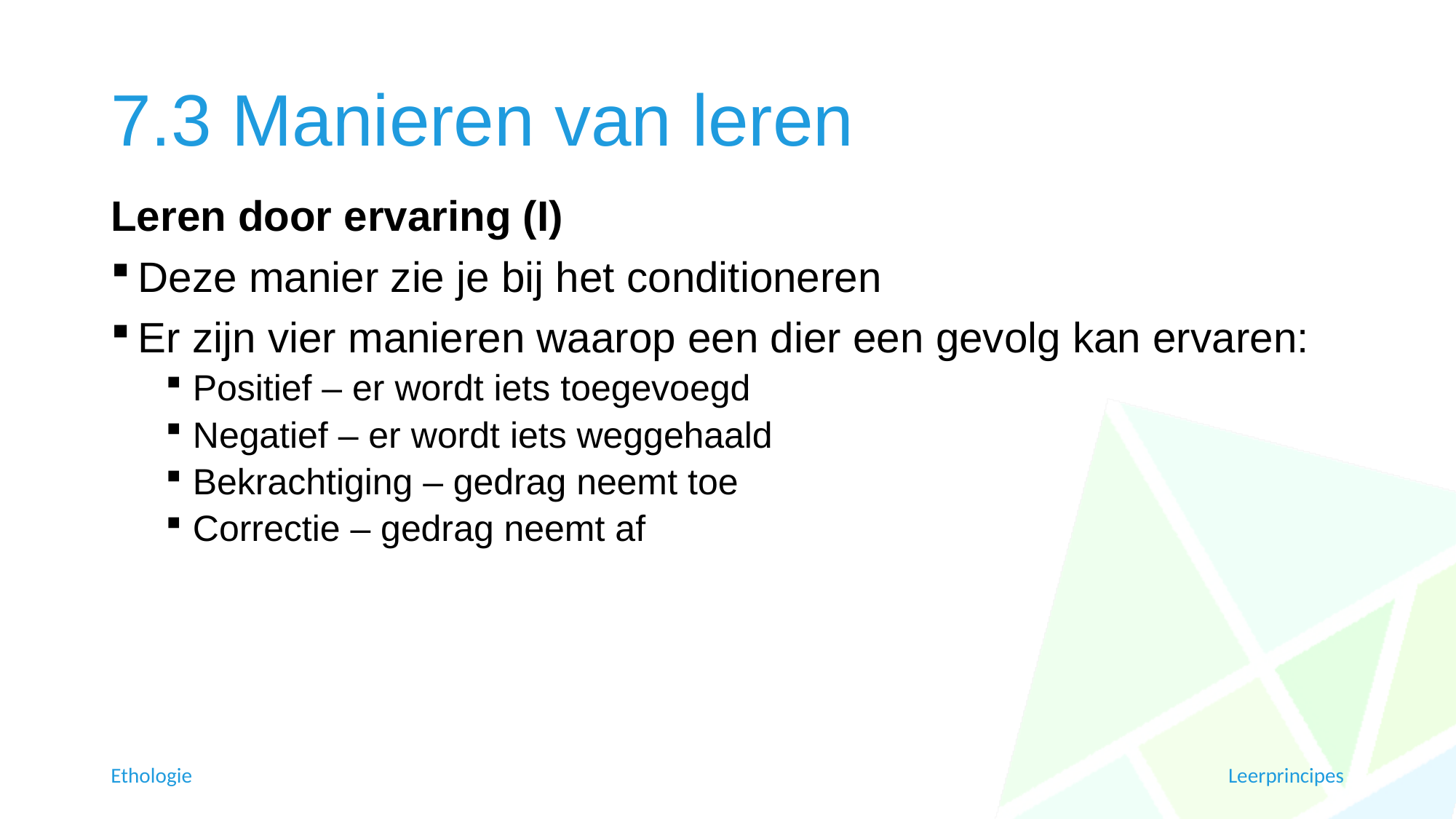

# 7.3 Manieren van leren
Leren door ervaring (I)
Deze manier zie je bij het conditioneren
Er zijn vier manieren waarop een dier een gevolg kan ervaren:
Positief – er wordt iets toegevoegd
Negatief – er wordt iets weggehaald
Bekrachtiging – gedrag neemt toe
Correctie – gedrag neemt af

Ethologie
Leerprincipes